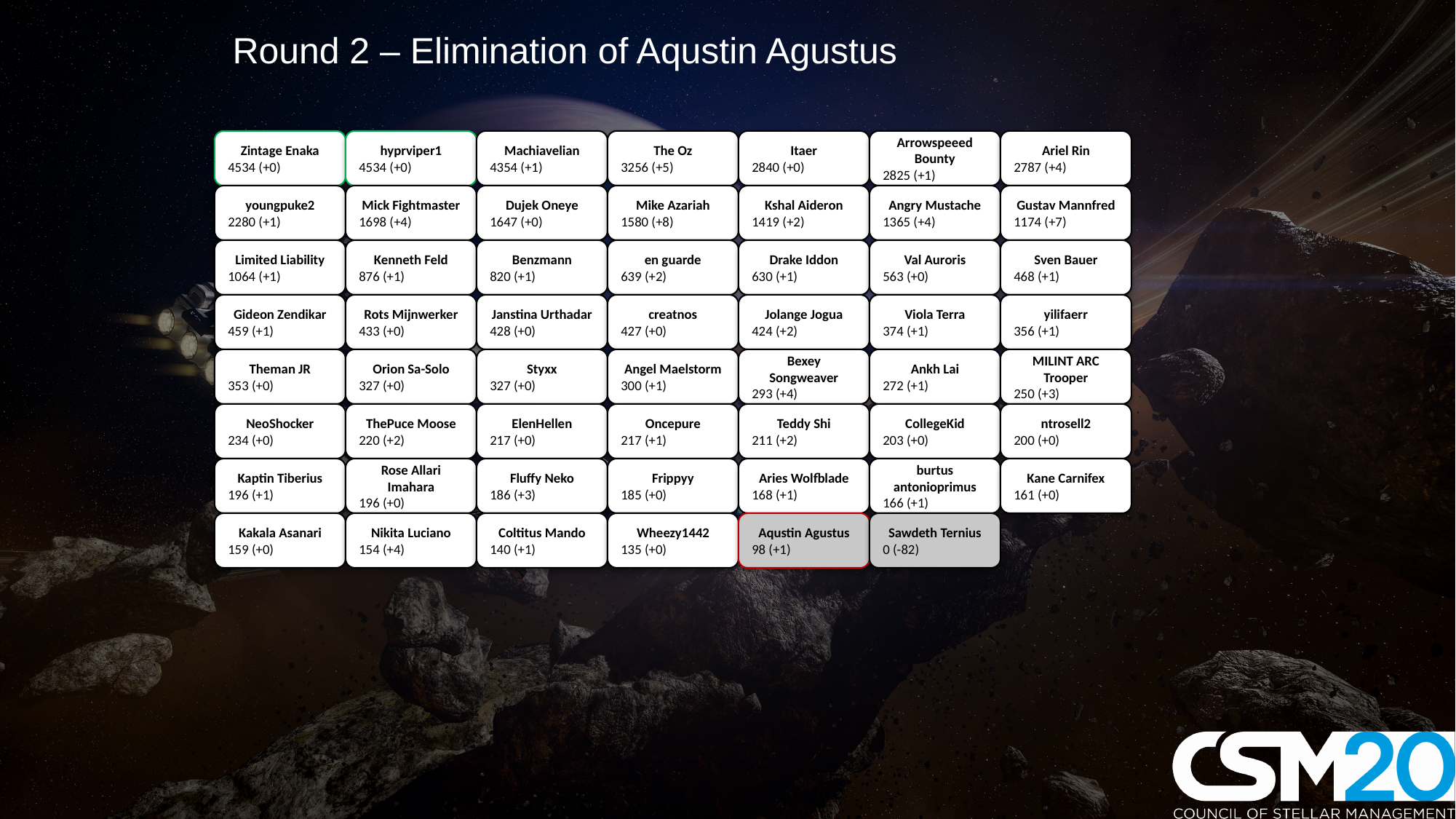

Round 2 – Elimination of Aqustin Agustus
Zintage Enaka
4534 (+0)
hyprviper1
4534 (+0)
Machiavelian
4354 (+1)
The Oz
3256 (+5)
Itaer
2840 (+0)
Arrowspeeed Bounty
2825 (+1)
Ariel Rin
2787 (+4)
youngpuke2
2280 (+1)
Mick Fightmaster
1698 (+4)
Dujek Oneye
1647 (+0)
Mike Azariah
1580 (+8)
Kshal Aideron
1419 (+2)
Angry Mustache
1365 (+4)
Gustav Mannfred
1174 (+7)
Limited Liability
1064 (+1)
Kenneth Feld
876 (+1)
Benzmann
820 (+1)
en guarde
639 (+2)
Drake Iddon
630 (+1)
Val Auroris
563 (+0)
Sven Bauer
468 (+1)
Gideon Zendikar
459 (+1)
Rots Mijnwerker
433 (+0)
Janstina Urthadar
428 (+0)
creatnos
427 (+0)
Jolange Jogua
424 (+2)
Viola Terra
374 (+1)
yilifaerr
356 (+1)

Theman JR
353 (+0)
Orion Sa-Solo
327 (+0)
Styxx
327 (+0)
Angel Maelstorm
300 (+1)
Bexey Songweaver
293 (+4)
Ankh Lai
272 (+1)
MILINT ARC Trooper
250 (+3)
NeoShocker
234 (+0)
ThePuce Moose
220 (+2)
ElenHellen
217 (+0)
Oncepure
217 (+1)
Teddy Shi
211 (+2)
CollegeKid
203 (+0)
ntrosell2
200 (+0)
Kaptin Tiberius
196 (+1)
Rose Allari Imahara
196 (+0)
Fluffy Neko
186 (+3)
Frippyy
185 (+0)
Aries Wolfblade
168 (+1)
burtus antonioprimus
166 (+1)
Kane Carnifex
161 (+0)
Kakala Asanari
159 (+0)
Nikita Luciano
154 (+4)
Coltitus Mando
140 (+1)
Wheezy1442
135 (+0)
Aqustin Agustus
98 (+1)
Sawdeth Ternius
0 (-82)
#